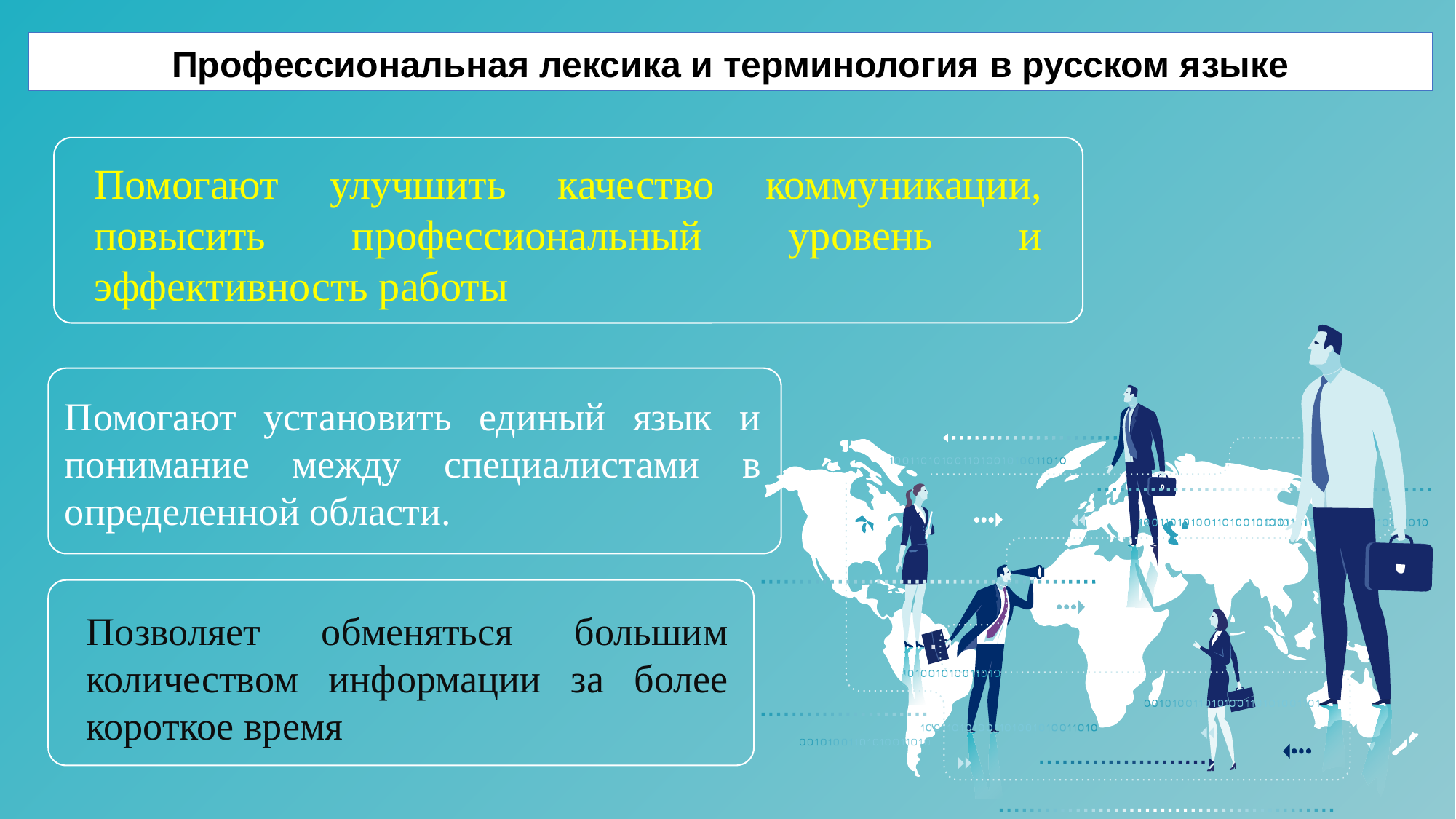

Профессиональная лексика и терминология в русском языке

Помогают улучшить качество коммуникации, повысить профессиональный уровень и эффективность работы

Помогают установить единый язык и понимание между специалистами в определенной области.

Позволяет обменяться большим количеством информации за более короткое время